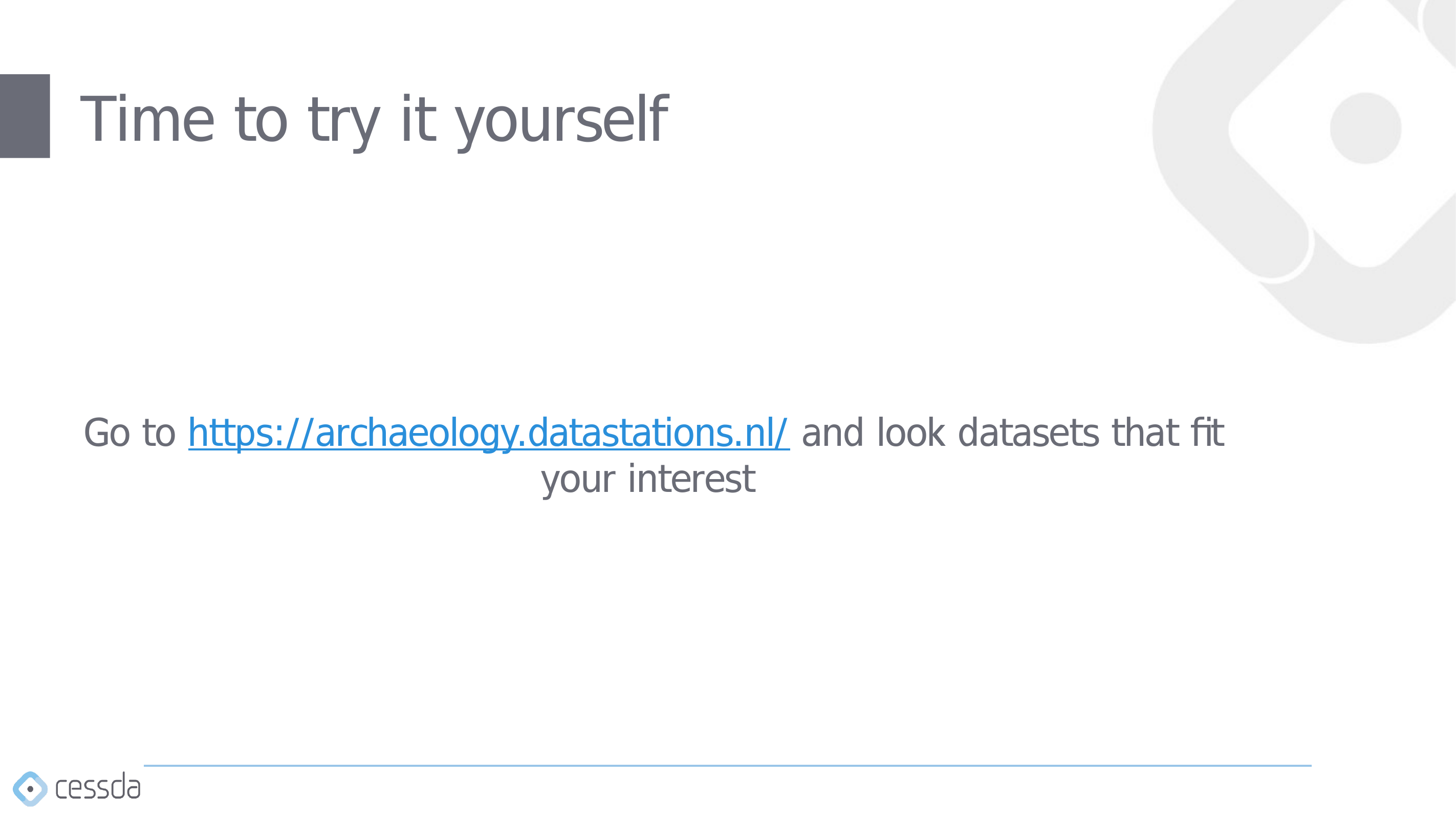

# Time to try it yourself

Go to https://archaeology.datastations.nl/ and look datasets that fit your interest